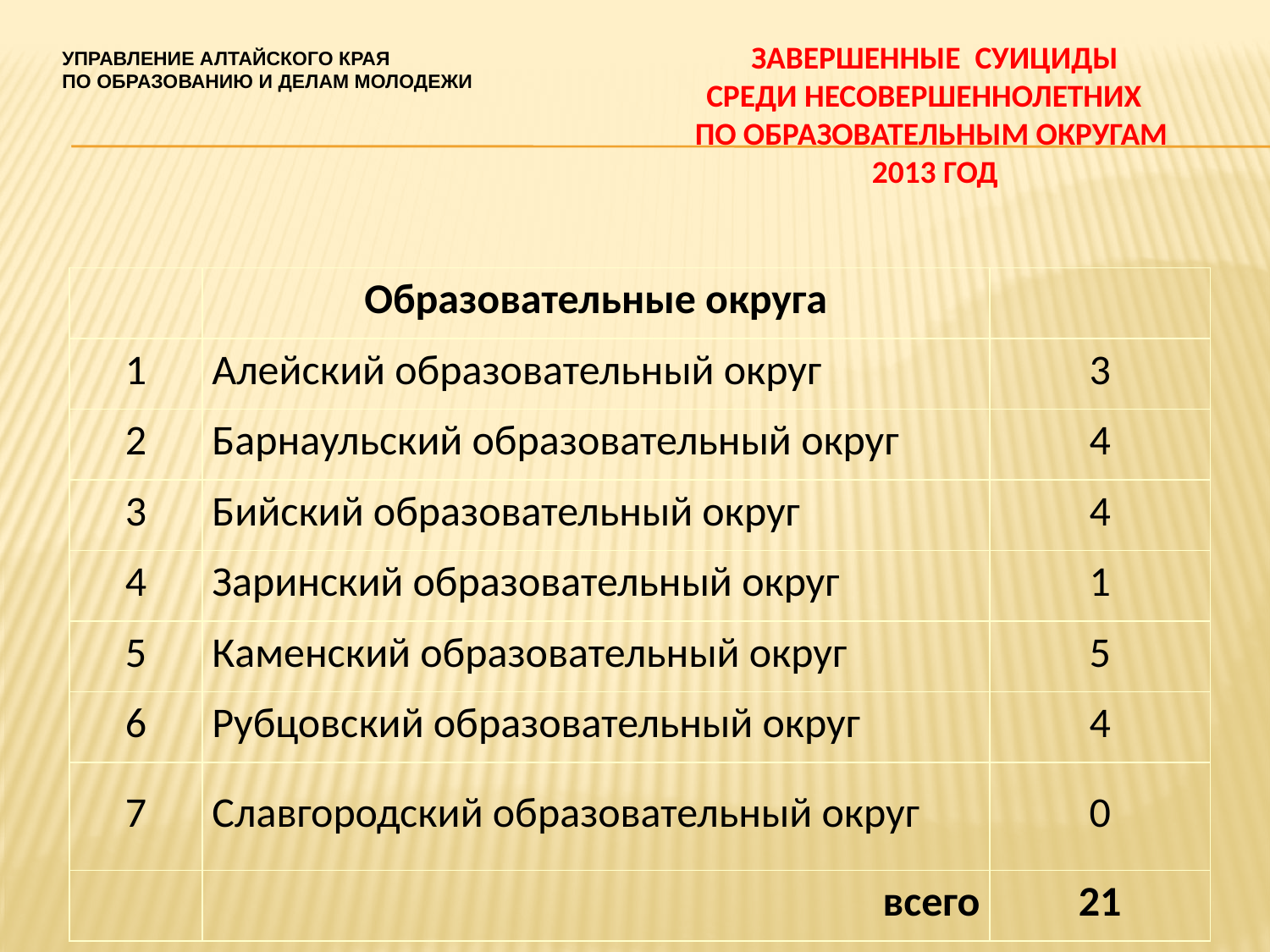

# Управление Алтайского края по образованию и делам молодежи
ЗАВЕРШЕННЫЕ  СУИЦИДЫ
СРЕДИ НЕСОВЕРШЕННОЛЕТНИХ
ПО ОБРАЗОВАТЕЛЬНЫМ ОКРУГАМ
2013 ГОД
|  | Образовательные округа |  |
| --- | --- | --- |
| 1 | Алейский образовательный округ | 3 |
| 2 | Барнаульский образовательный округ | 4 |
| 3 | Бийский образовательный округ | 4 |
| 4 | Заринский образовательный округ | 1 |
| 5 | Каменский образовательный округ | 5 |
| 6 | Рубцовский образовательный округ | 4 |
| 7 | Славгородский образовательный округ | 0 |
|  | всего | 21 |